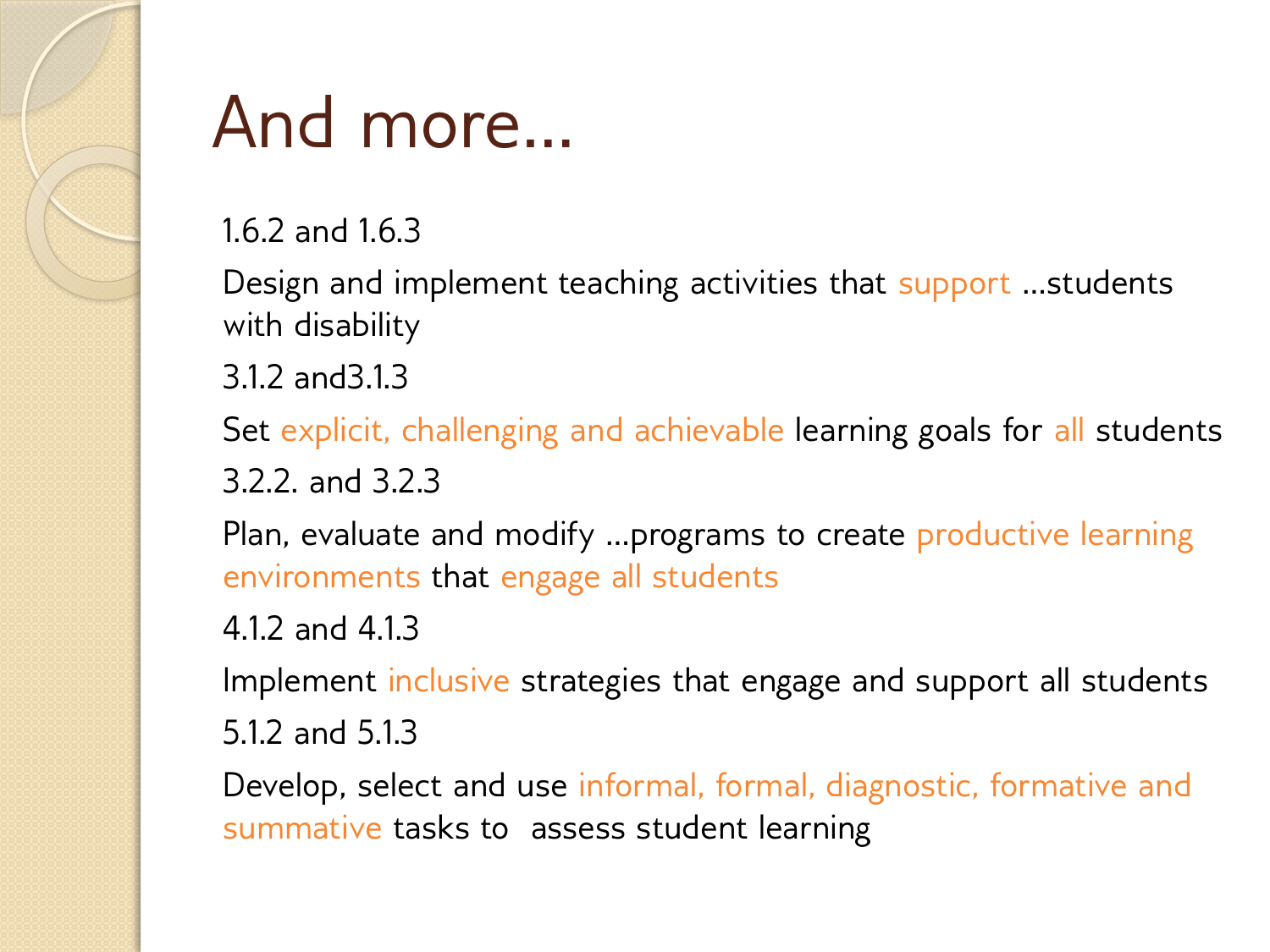

# And more…
1.6.2 and 1.6.3
Design and implement teaching activities that support …students with disability
3.1.2 and3.1.3
Set explicit, challenging and achievable learning goals for all students
3.2.2. and 3.2.3
Plan, evaluate and modify …programs to create productive learning environments that engage all students
4.1.2 and 4.1.3
Implement inclusive strategies that engage and support all students
5.1.2 and 5.1.3
Develop, select and use informal, formal, diagnostic, formative and summative tasks to  assess student learning